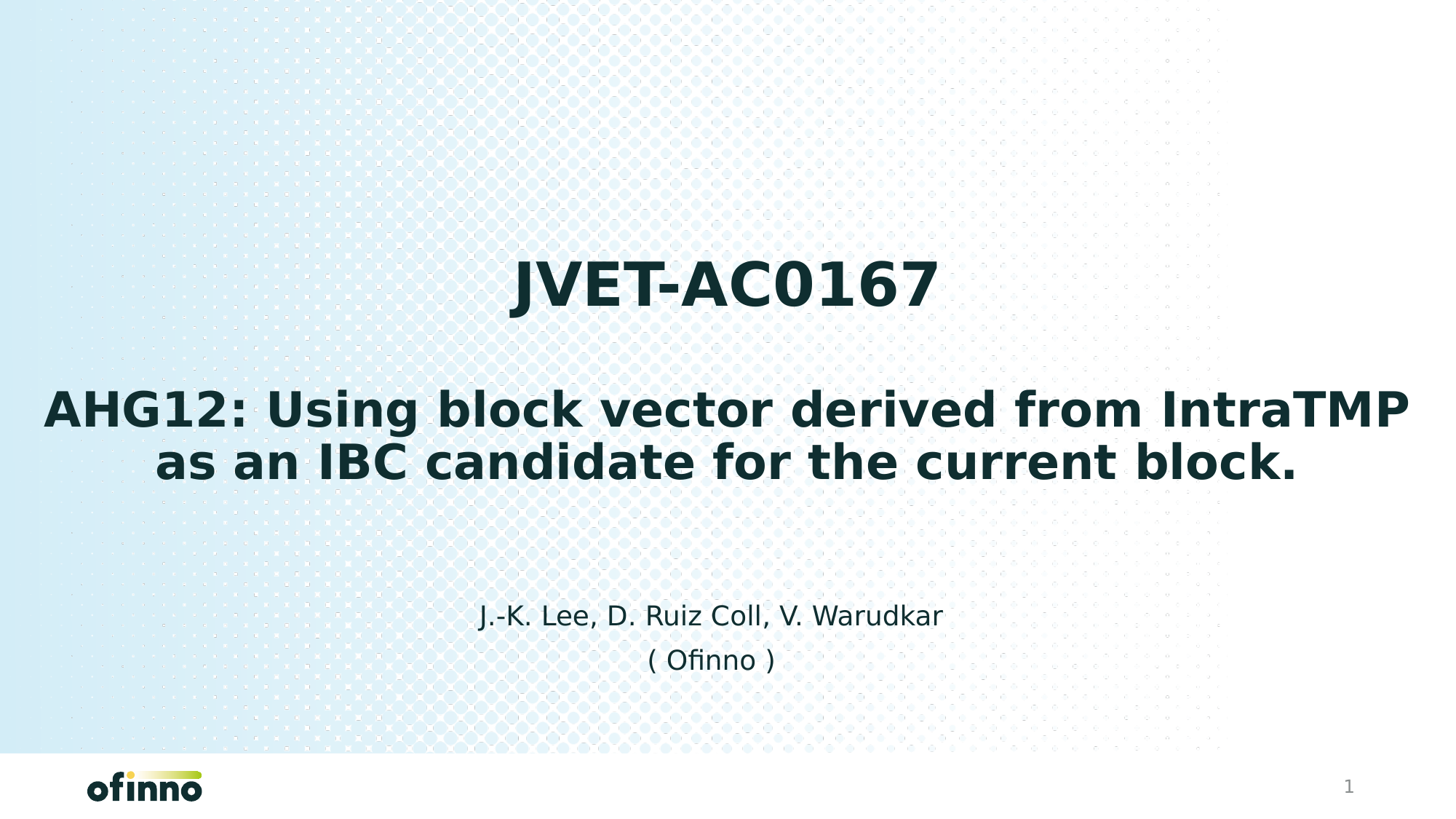

# JVET-AC0167 AHG12: Using block vector derived from IntraTMP as an IBC candidate for the current block.
J.-K. Lee, D. Ruiz Coll, V. Warudkar
( Ofinno )
1